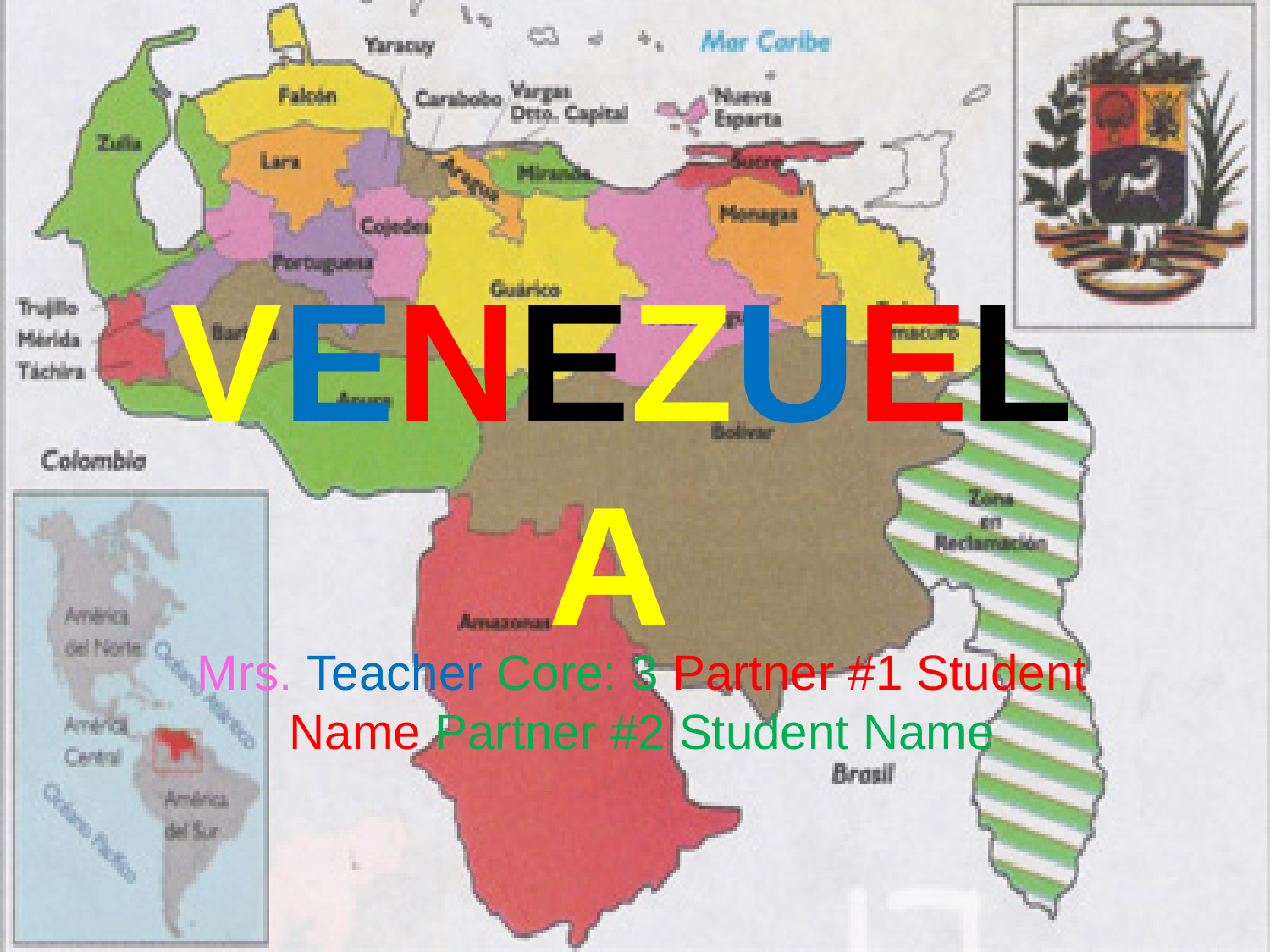

# Venezuela
Mrs. Teacher Core: 3 Partner #1 Student Name Partner #2 Student Name